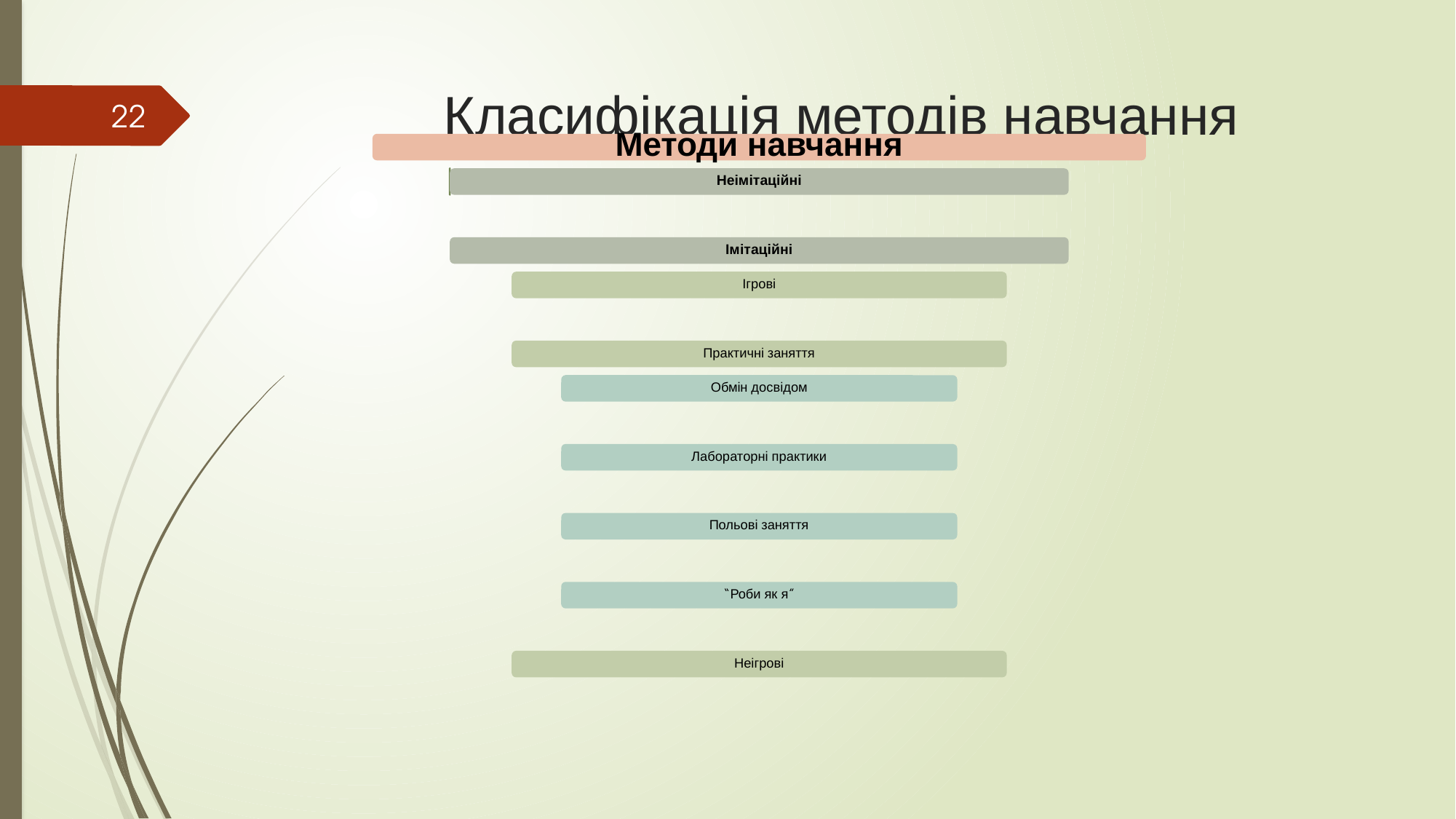

# Класифікація методів навчання
22
Методи навчання
Імітаційні
Ігрові
Обмін досвідом
Практичні заняття
Неімітаційні
Лабораторні практики
Польові заняття
“Роби як я”
Неігрові